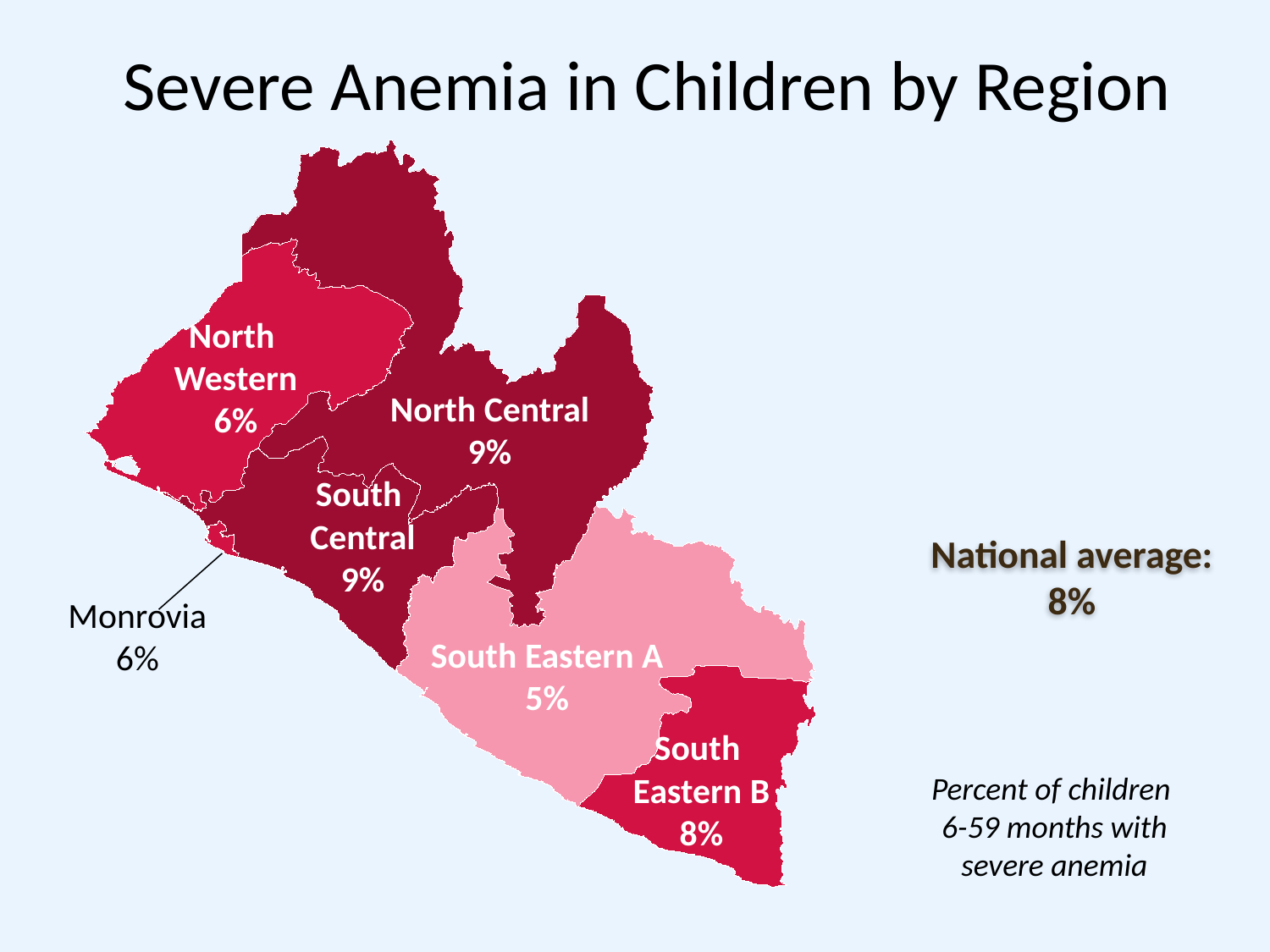

# Severe Anemia in Children by Region

North
Western
6%
North Central
9%
South
Central
9%
National average: 8%
Monrovia
6%
South Eastern A
5%
South
Eastern B
8%
Percent of children
6-59 months with severe anemia